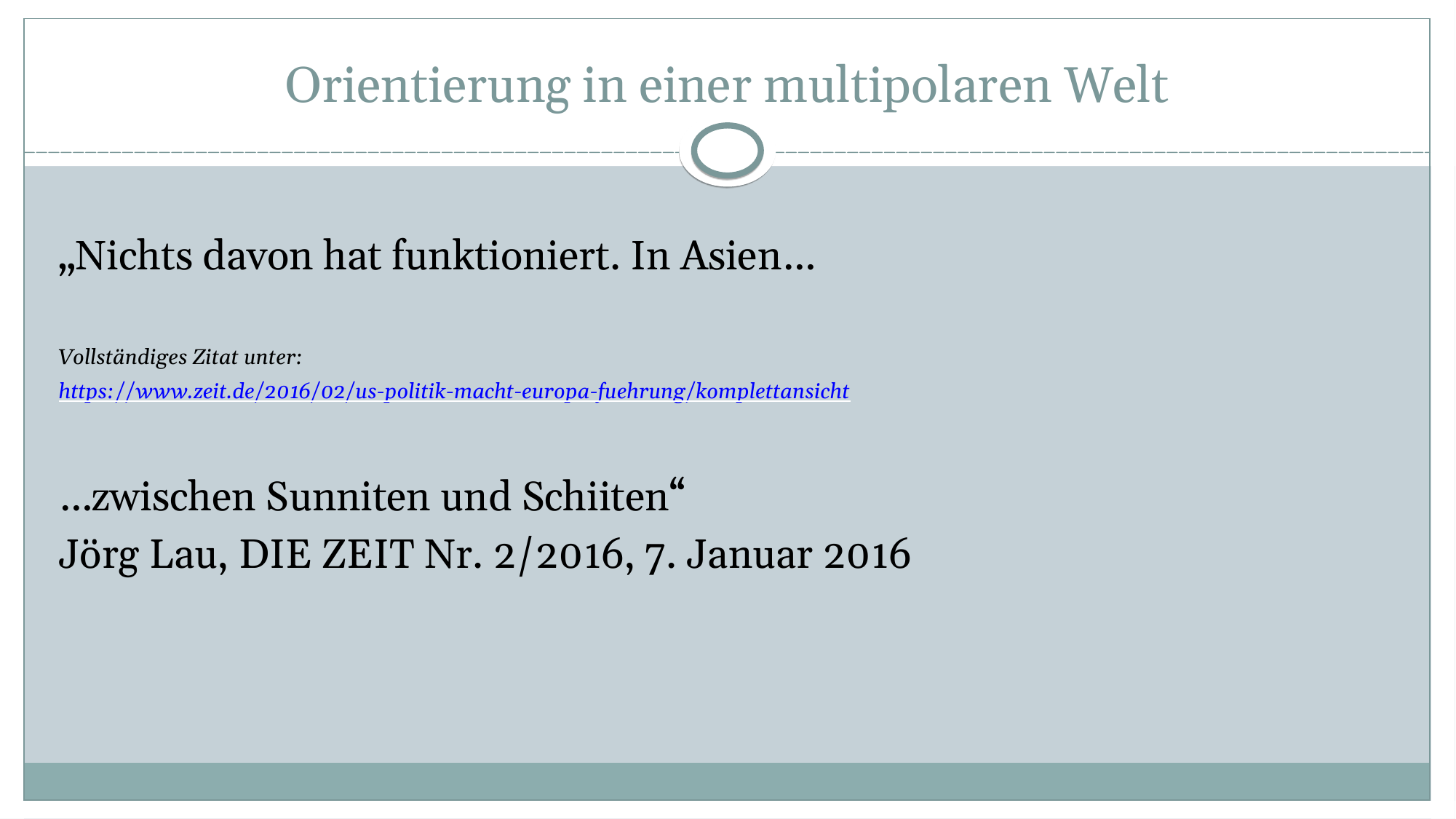

Orientierung in einer multipolaren Welt

„Nichts davon hat funktioniert. In Asien…

Vollständiges Zitat unter:
https://www.zeit.de/2016/02/us-politik-macht-europa-fuehrung/komplettansicht

…zwischen Sunniten und Schiiten“
Jörg Lau, DIE ZEIT Nr. 2/2016, 7. Januar 2016